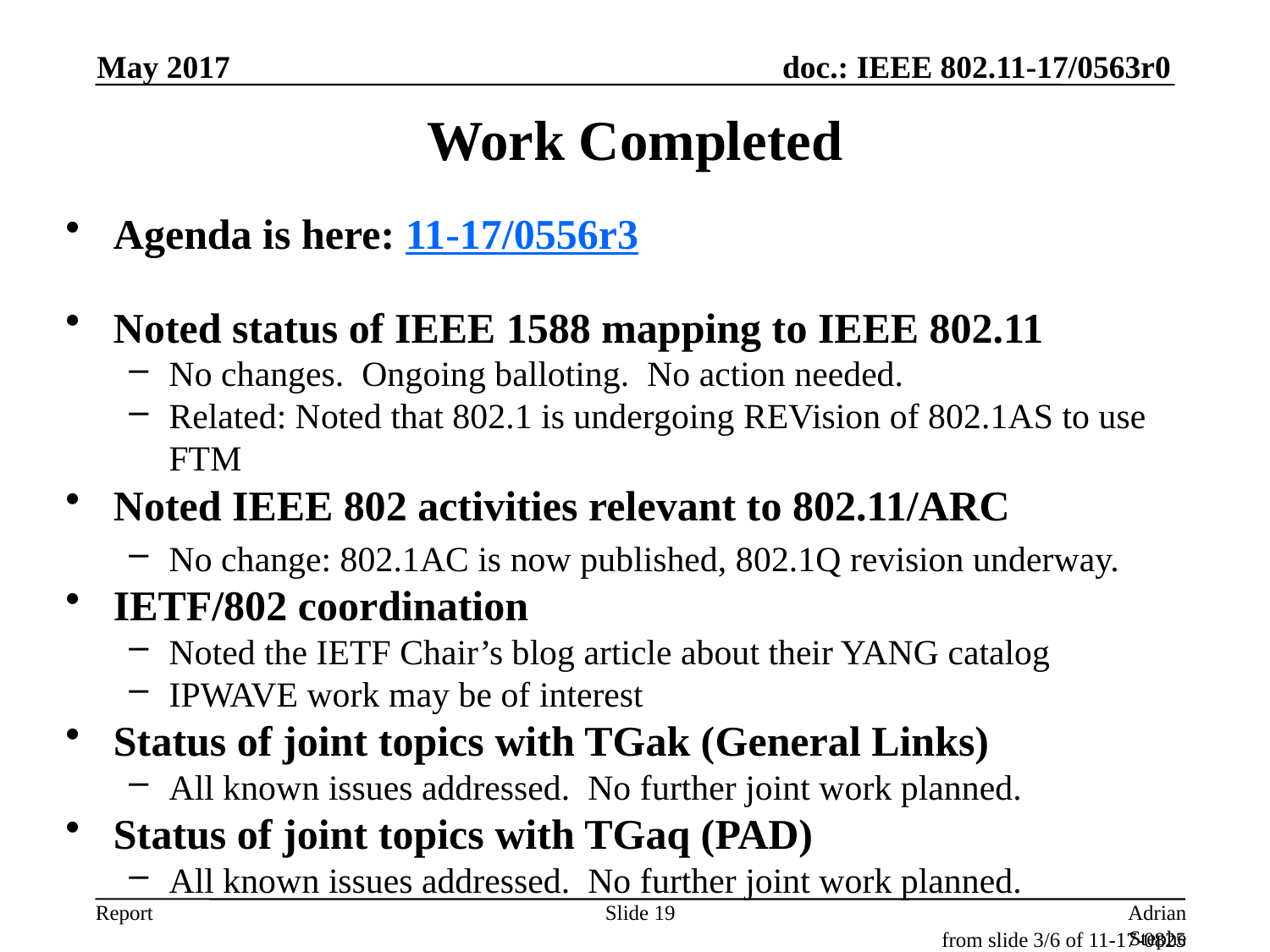

May 2017
# Work Completed
Agenda is here: 11-17/0556r3

Noted status of IEEE 1588 mapping to IEEE 802.11
No changes.  Ongoing balloting.  No action needed.
Related: Noted that 802.1 is undergoing REVision of 802.1AS to use FTM
Noted IEEE 802 activities relevant to 802.11/ARC
No change: 802.1AC is now published, 802.1Q revision underway.
IETF/802 coordination
Noted the IETF Chair’s blog article about their YANG catalog
IPWAVE work may be of interest
Status of joint topics with TGak (General Links)
All known issues addressed.  No further joint work planned.
Status of joint topics with TGaq (PAD)
All known issues addressed.  No further joint work planned.

Slide 19
Adrian Stephens, Intel Corporation
from slide 3/6 of 11-17-0825